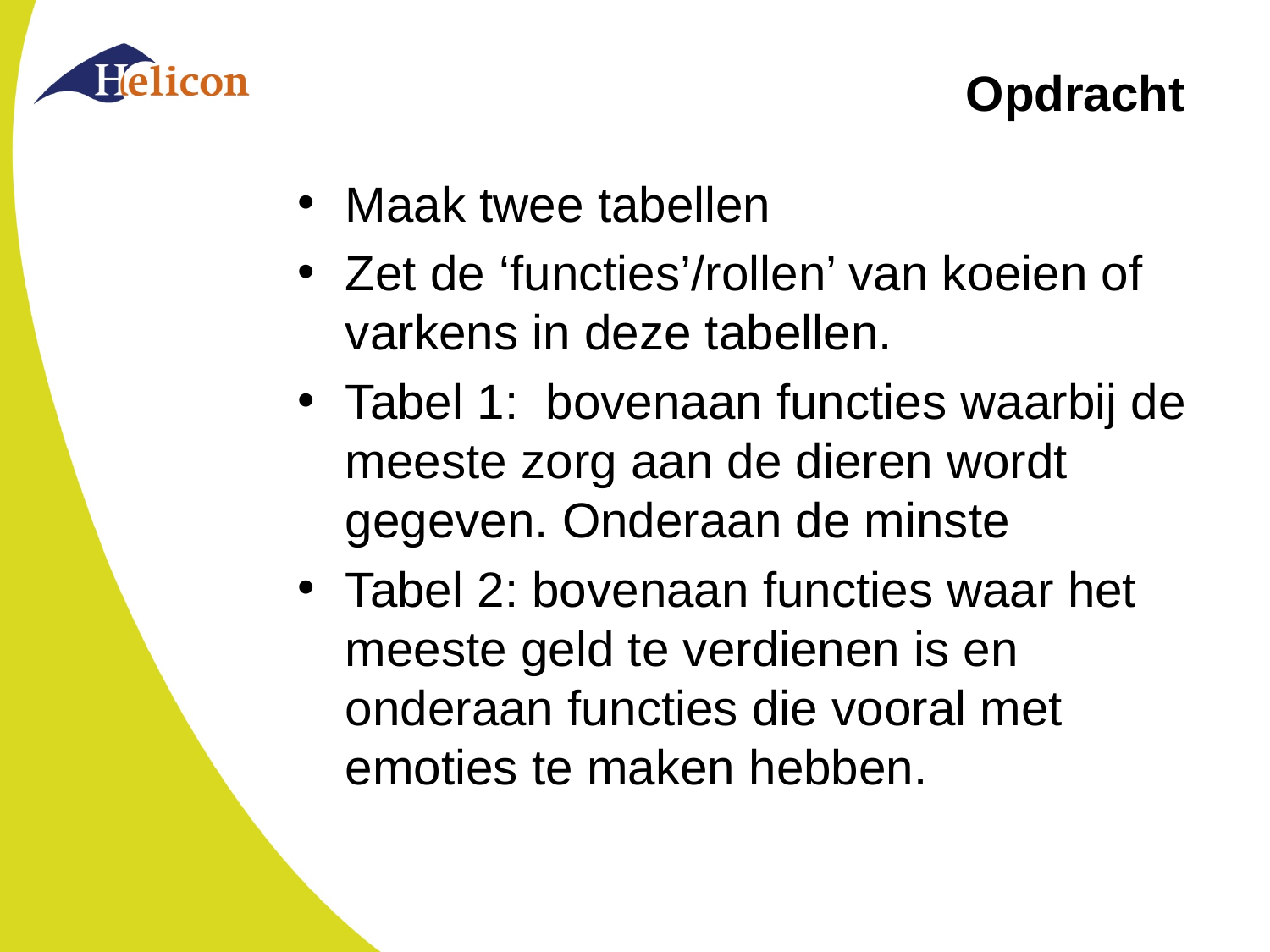

# Opdracht
Maak twee tabellen
Zet de ‘functies’/rollen’ van koeien of varkens in deze tabellen.
Tabel 1:  bovenaan functies waarbij de meeste zorg aan de dieren wordt gegeven. Onderaan de minste
Tabel 2: bovenaan functies waar het meeste geld te verdienen is en onderaan functies die vooral met emoties te maken hebben.